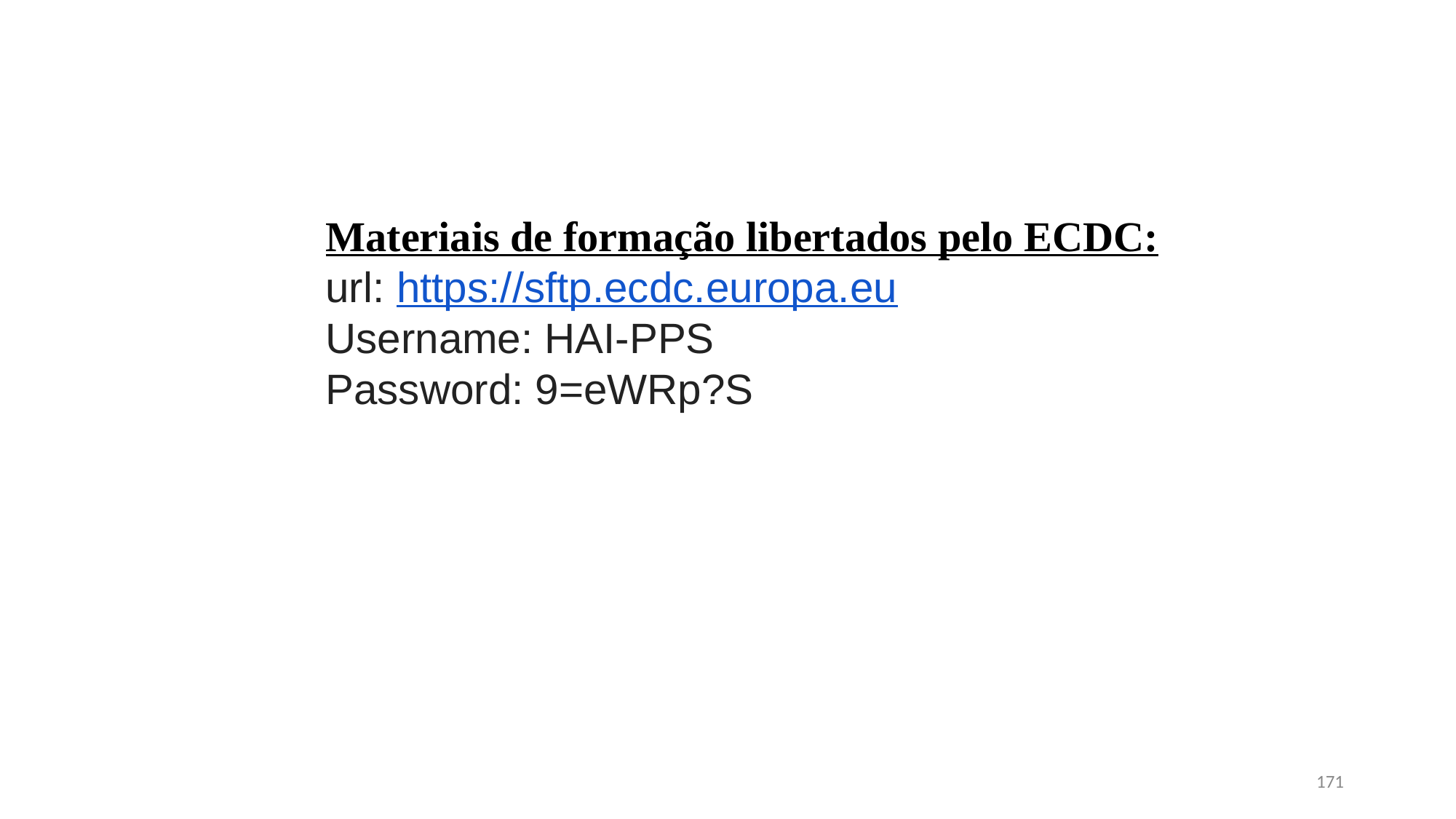

Materiais de formação libertados pelo ECDC:
url: https://sftp.ecdc.europa.eu
Username: HAI-PPS
Password: 9=eWRp?S
171